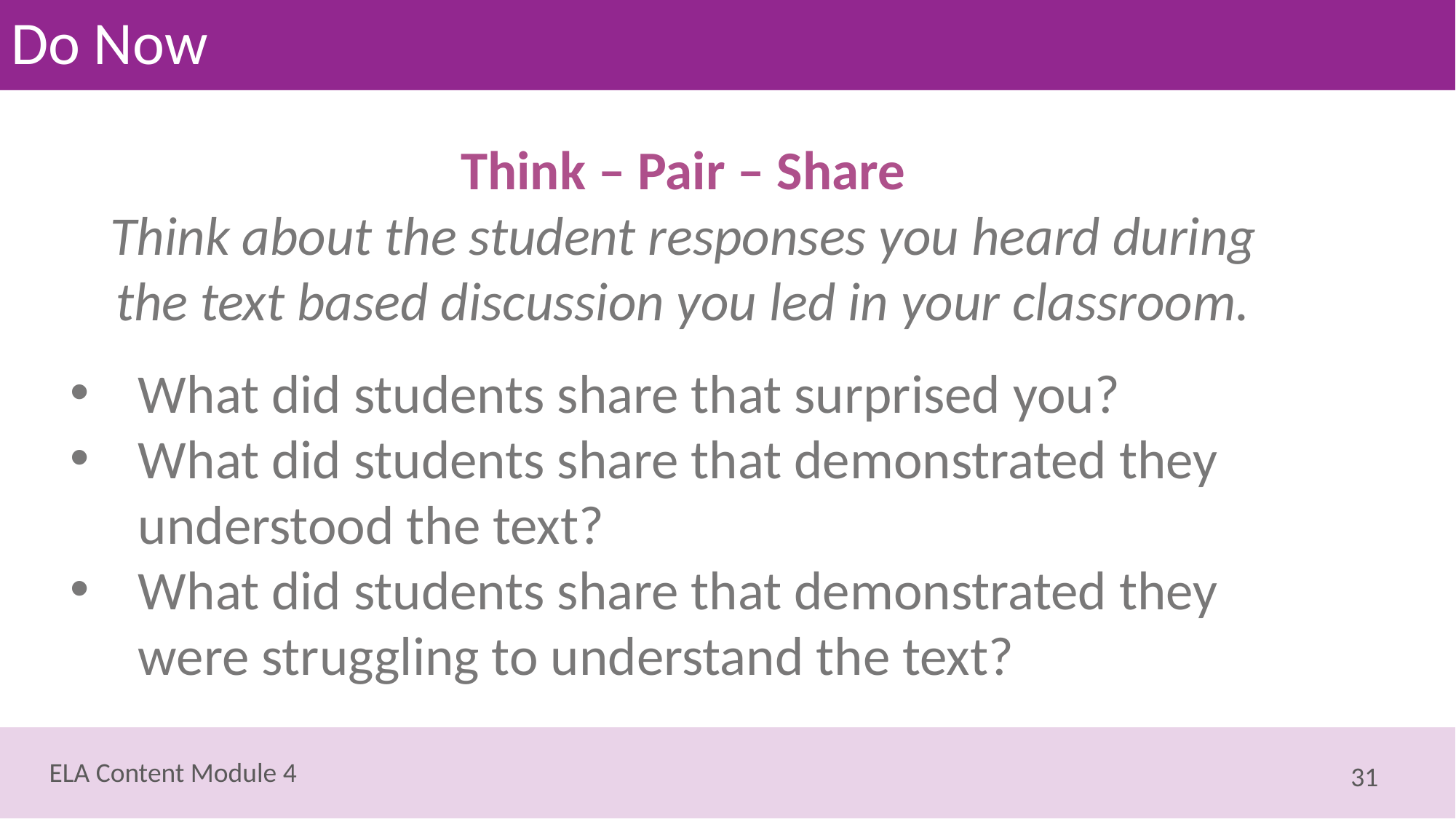

# Do Now
Think – Pair – Share
Think about the student responses you heard during the text based discussion you led in your classroom.

What did students share that surprised you?
What did students share that demonstrated they understood the text?
What did students share that demonstrated they were struggling to understand the text?
31